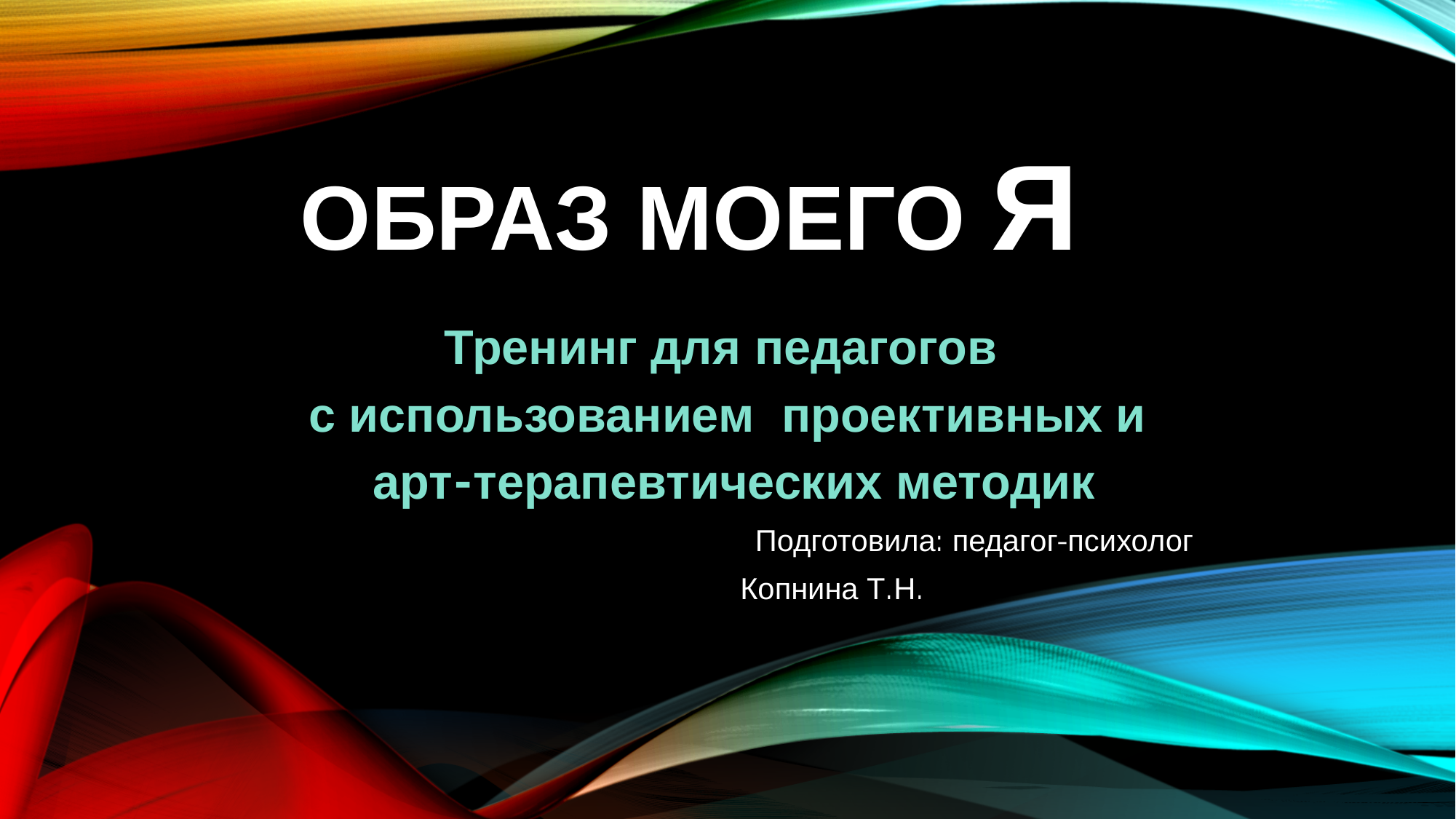

# Образ моего Я
Тренинг для педагогов
с использованием  проективных и
 арт-терапевтических методик
                                                           Подготовила: педагог-психолог
                         Копнина Т.Н.